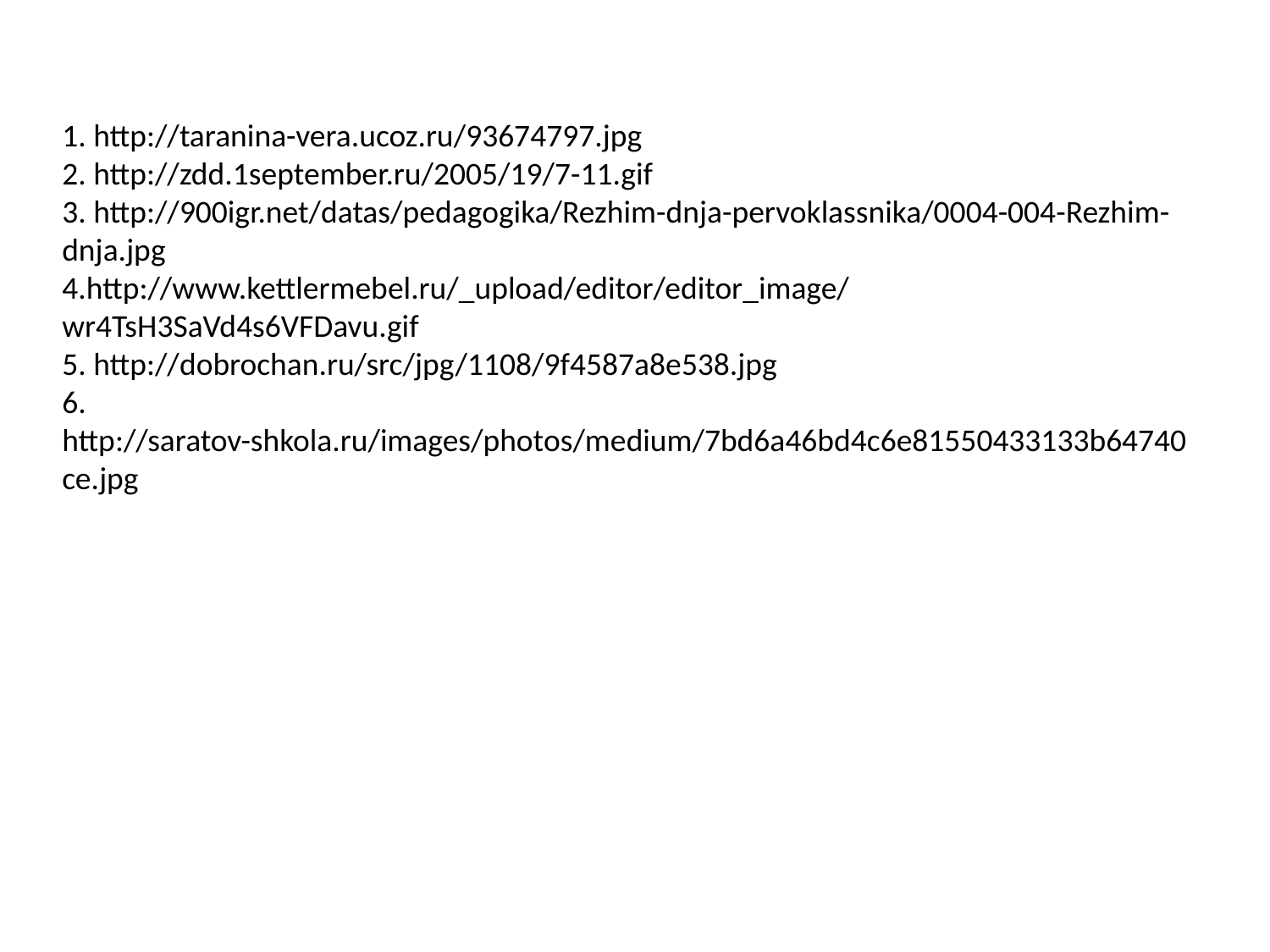

1. http://taranina-vera.ucoz.ru/93674797.jpg
2. http://zdd.1september.ru/2005/19/7-11.gif
3. http://900igr.net/datas/pedagogika/Rezhim-dnja-pervoklassnika/0004-004-Rezhim-dnja.jpg
4.http://www.kettlermebel.ru/_upload/editor/editor_image/wr4TsH3SaVd4s6VFDavu.gif
5. http://dobrochan.ru/src/jpg/1108/9f4587a8e538.jpg
6. http://saratov-shkola.ru/images/photos/medium/7bd6a46bd4c6e81550433133b64740ce.jpg